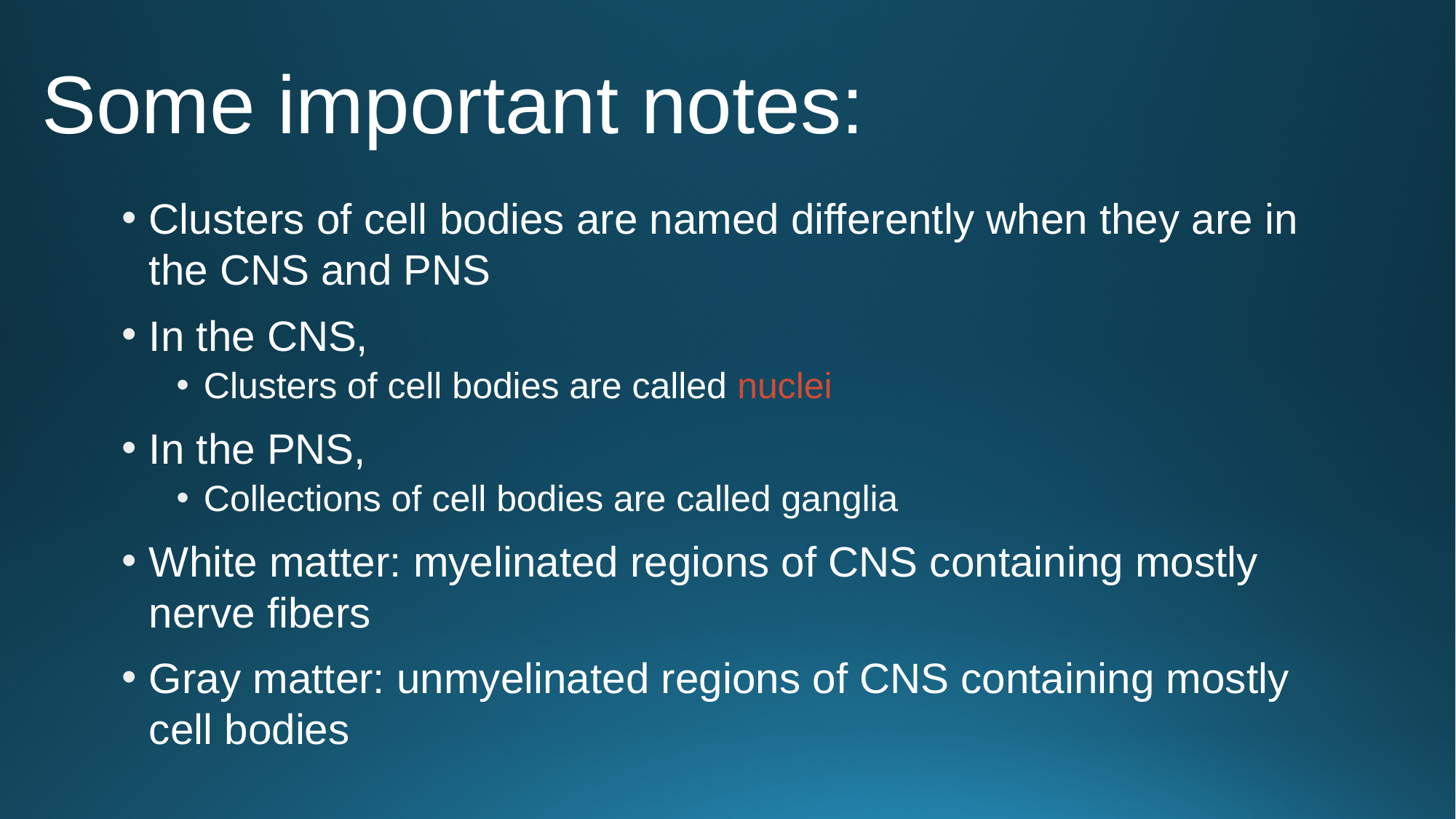

# Some important notes:
Clusters of cell bodies are named differently when they are in the CNS and PNS
In the CNS,
Clusters of cell bodies are called nuclei
In the PNS,
Collections of cell bodies are called ganglia
White matter: myelinated regions of CNS containing mostly nerve fibers
Gray matter: unmyelinated regions of CNS containing mostly cell bodies